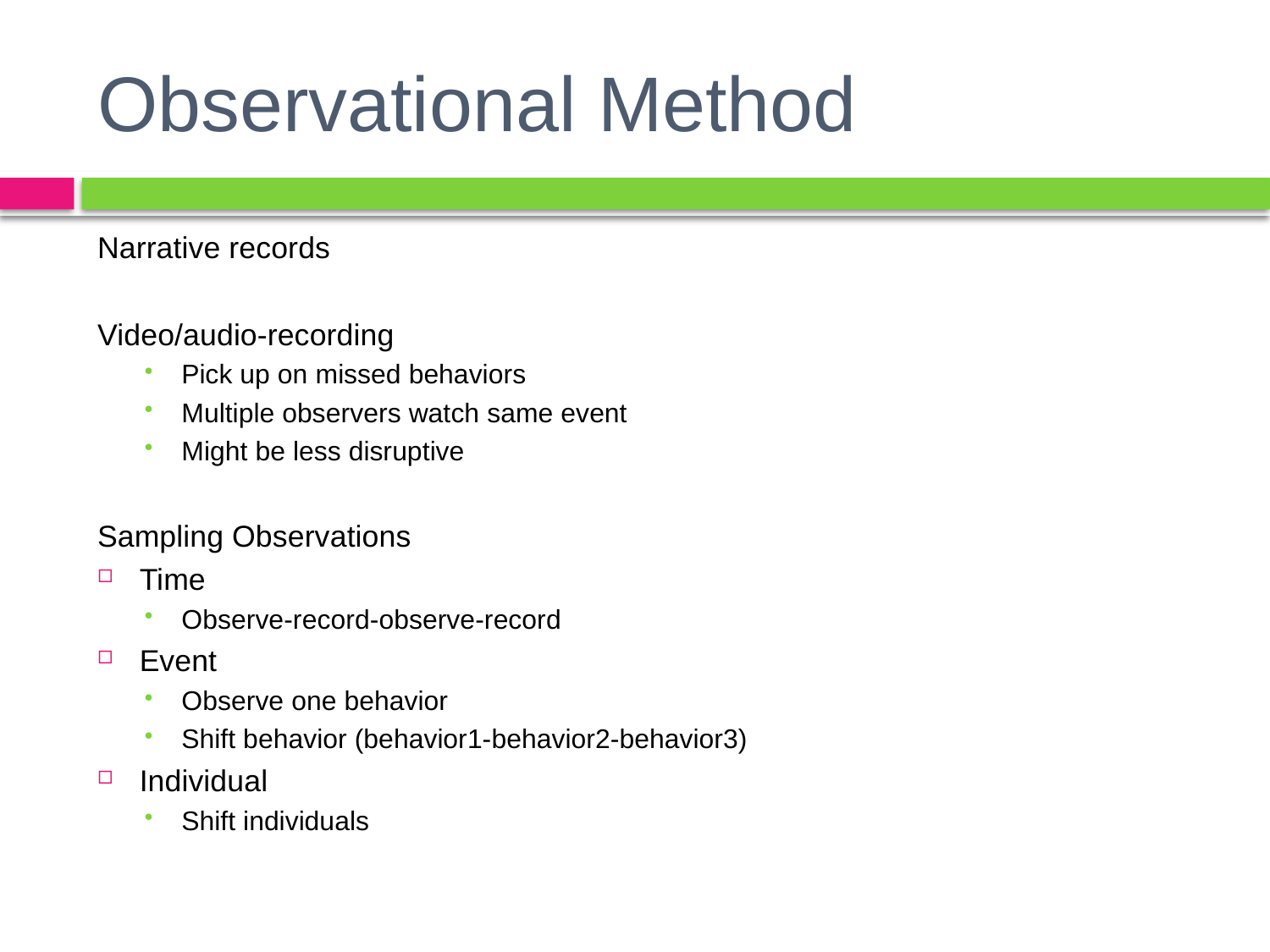

# Observational Method
Narrative records

Video/audio-recording
Pick up on missed behaviors
Multiple observers watch same event
Might be less disruptive

Sampling Observations
Time
Observe-record-observe-record
Event
Observe one behavior
Shift behavior (behavior1-behavior2-behavior3)
Individual
Shift individuals